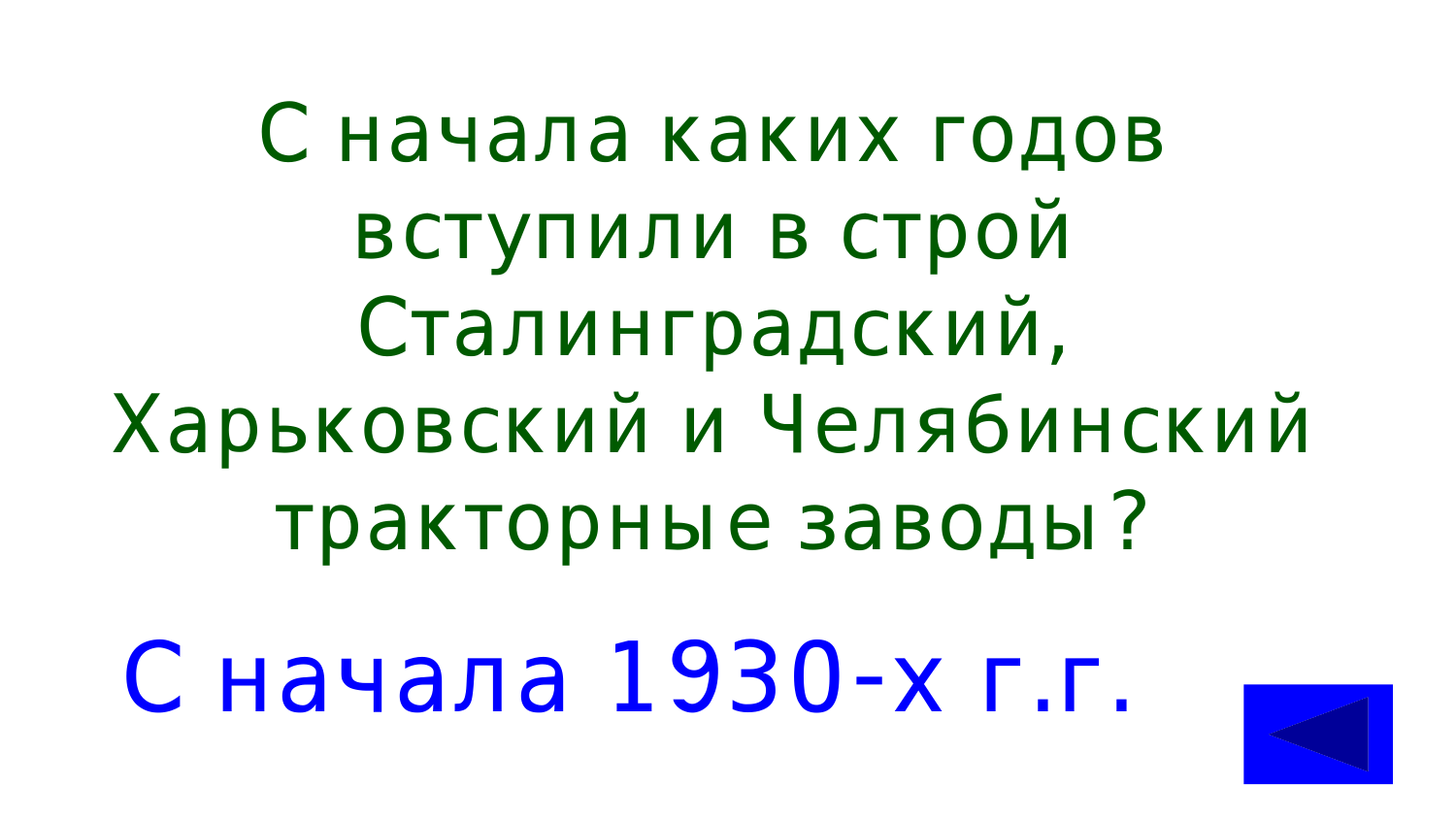

С начала каких годов вступили в строй Сталинградский, Харьковский и Челябинский тракторные заводы?
С начала 1930-х г.г.